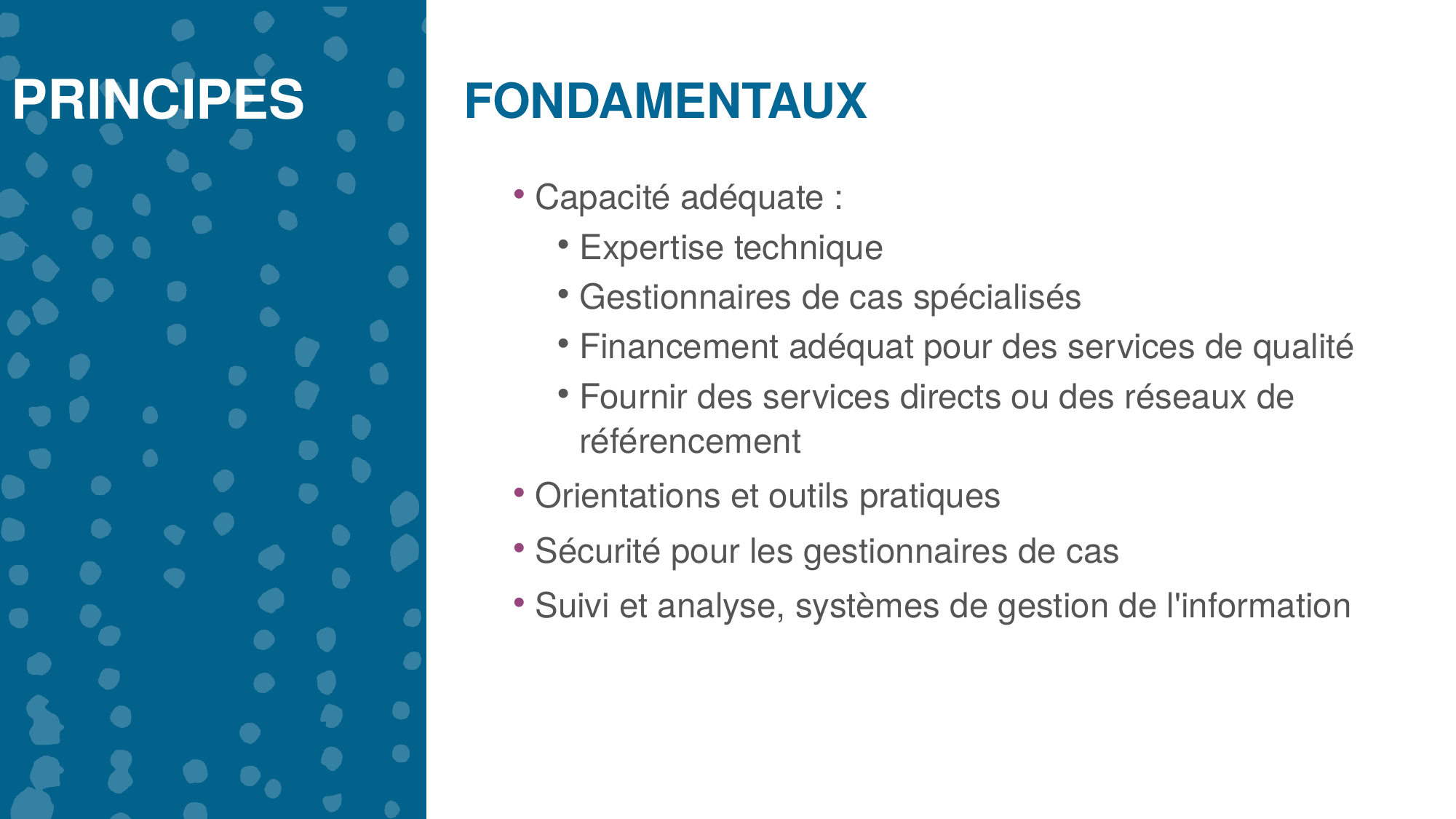

PRINCIPES
FONDAMENTAUX
Capacité adéquate :
Expertise technique
Gestionnaires de cas spécialisés
Financement adéquat pour des services de qualité
Fournir des services directs ou des réseaux de référencement
Orientations et outils pratiques
Sécurité pour les gestionnaires de cas
Suivi et analyse, systèmes de gestion de l'information